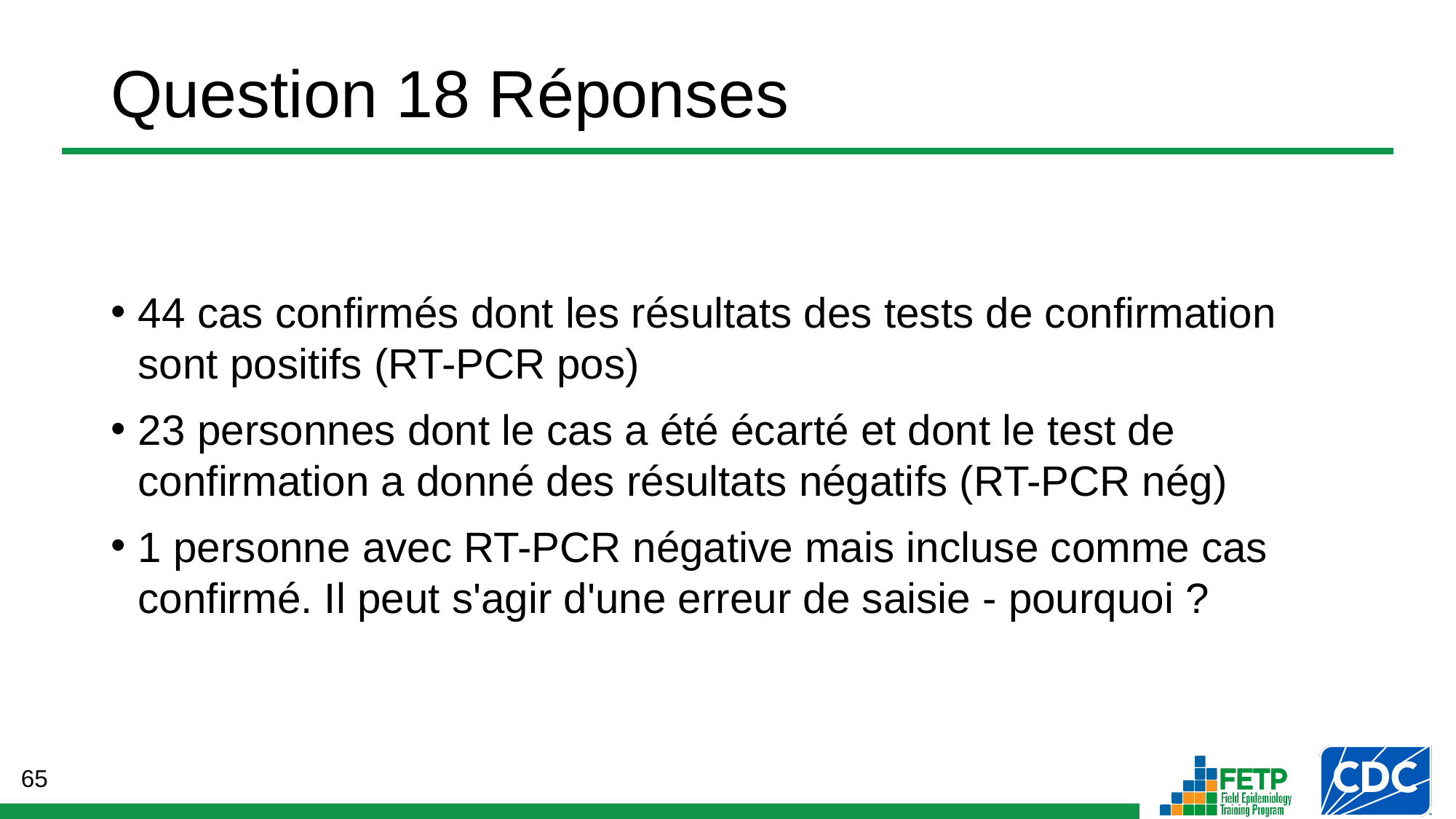

# Question 18 Réponses
44 cas confirmés dont les résultats des tests de confirmation sont positifs (RT-PCR pos)
23 personnes dont le cas a été écarté et dont le test de confirmation a donné des résultats négatifs (RT-PCR nég)
1 personne avec RT-PCR négative mais incluse comme cas confirmé. Il peut s'agir d'une erreur de saisie - pourquoi ?